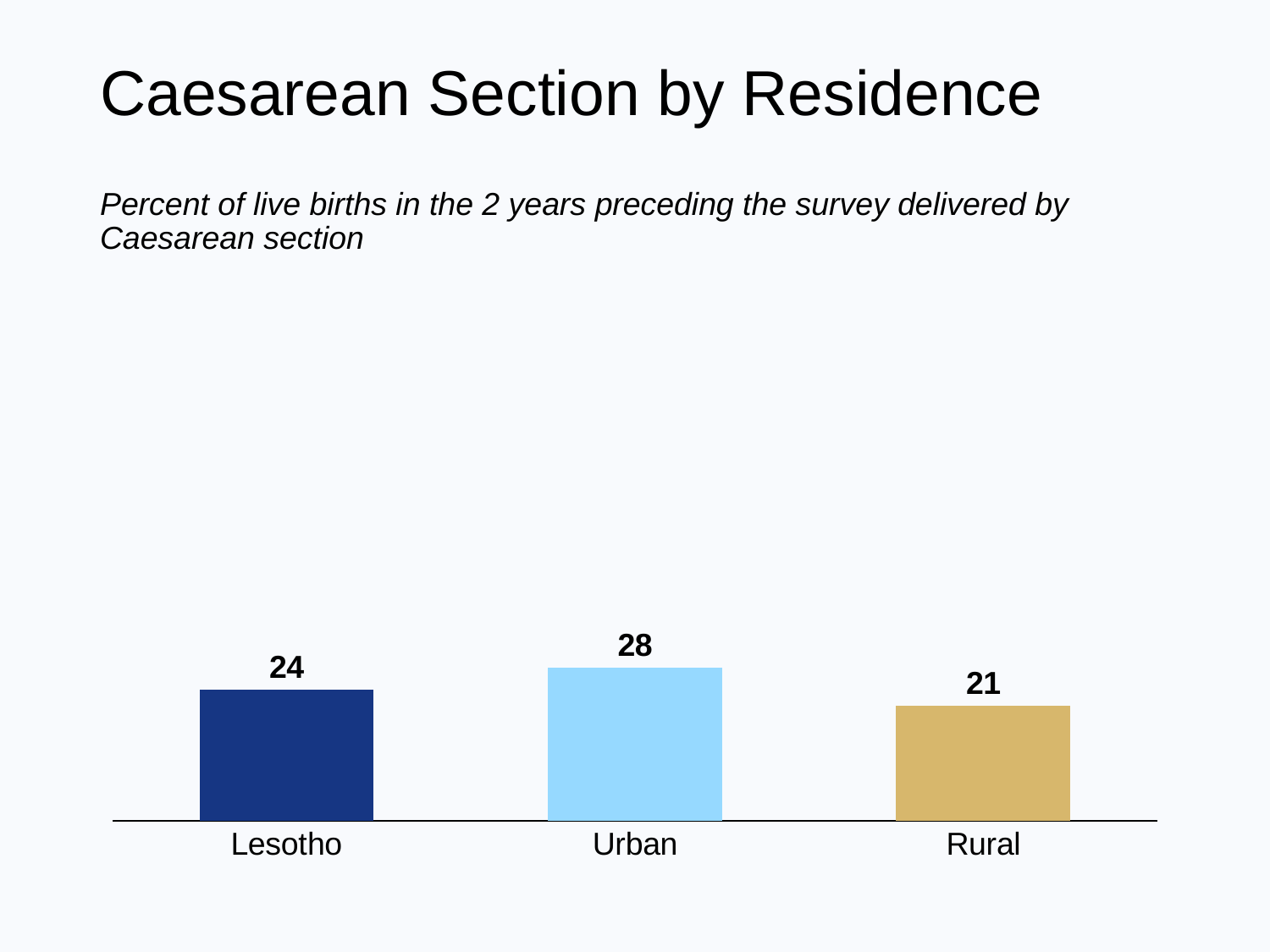

# Caesarean Section by Residence
Percent of live births in the 2 years preceding the survey delivered by Caesarean section

### Chart

| Category | Lesotho |
|---|---|
| Lesotho | 24.0 |
| Urban | 28.0 |
| Rural | 21.0 |